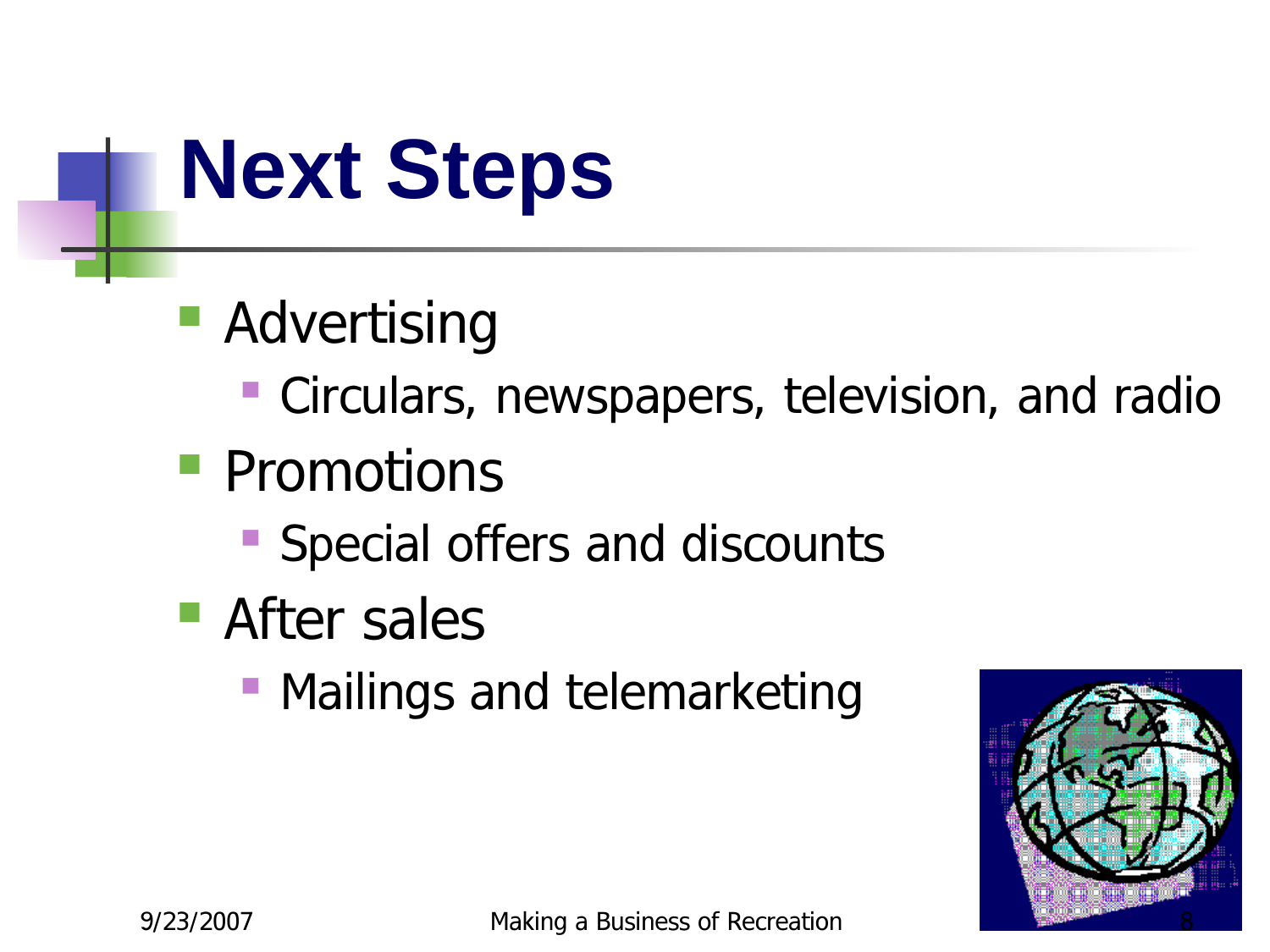

# Next Steps
Advertising
Circulars, newspapers, television, and radio
Promotions
Special offers and discounts
After sales
Mailings and telemarketing
9/23/2007
Making a Business of Recreation
8